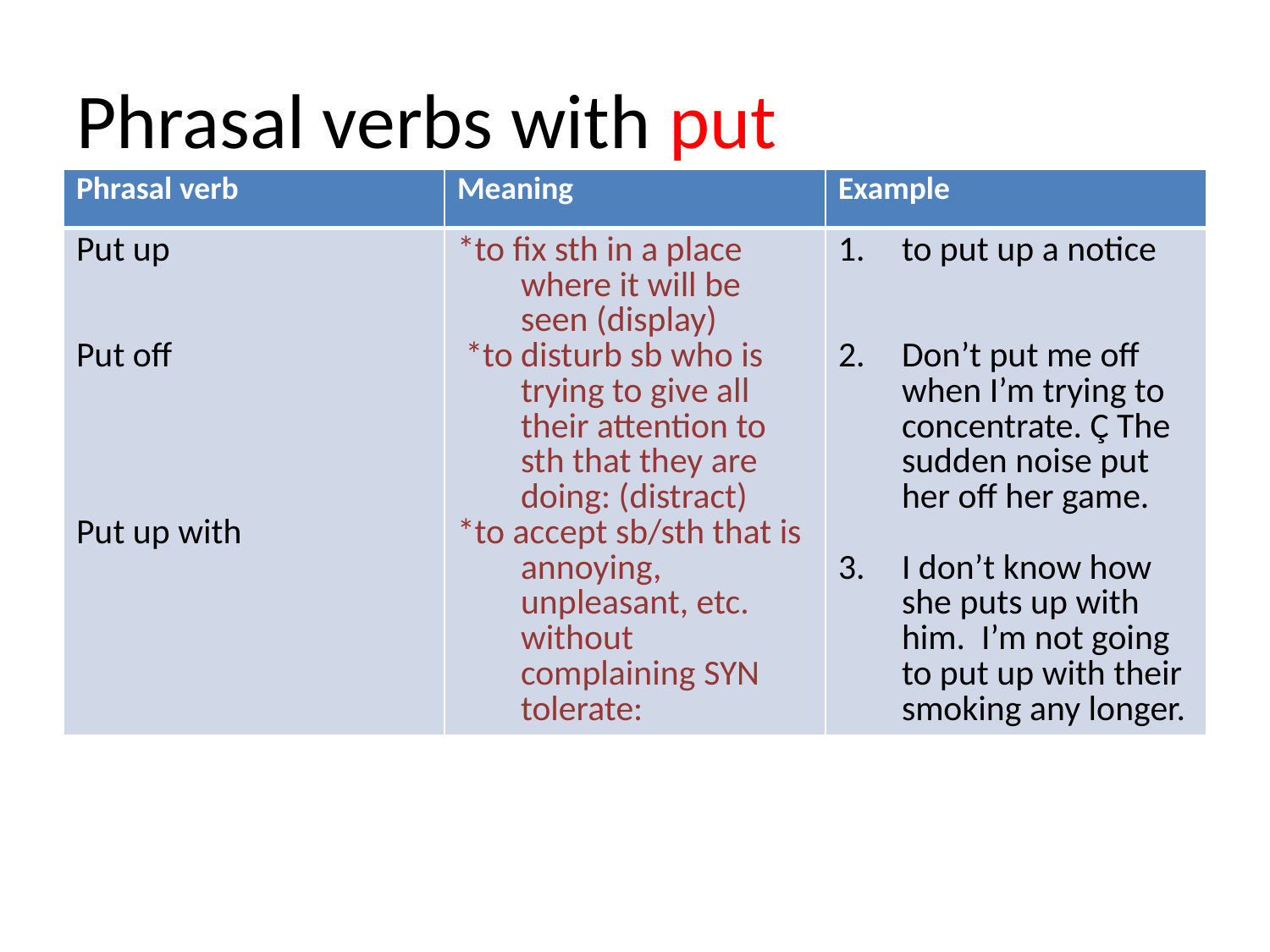

# Phrasal verbs with put
| Phrasal verb | Meaning | Example |
| --- | --- | --- |
| Put up Put off Put up with | \*to fix sth in a place where it will be seen (display) \*to disturb sb who is trying to give all their attention to sth that they are doing: (distract) \*to accept sb/sth that is annoying, unpleasant, etc. without complaining SYN  tolerate: | to put up a notice Don’t put me off when I’m trying to concentrate. Ç The sudden noise put her off her game. I don’t know how she puts up with him. I’m not going to put up with their smoking any longer. |